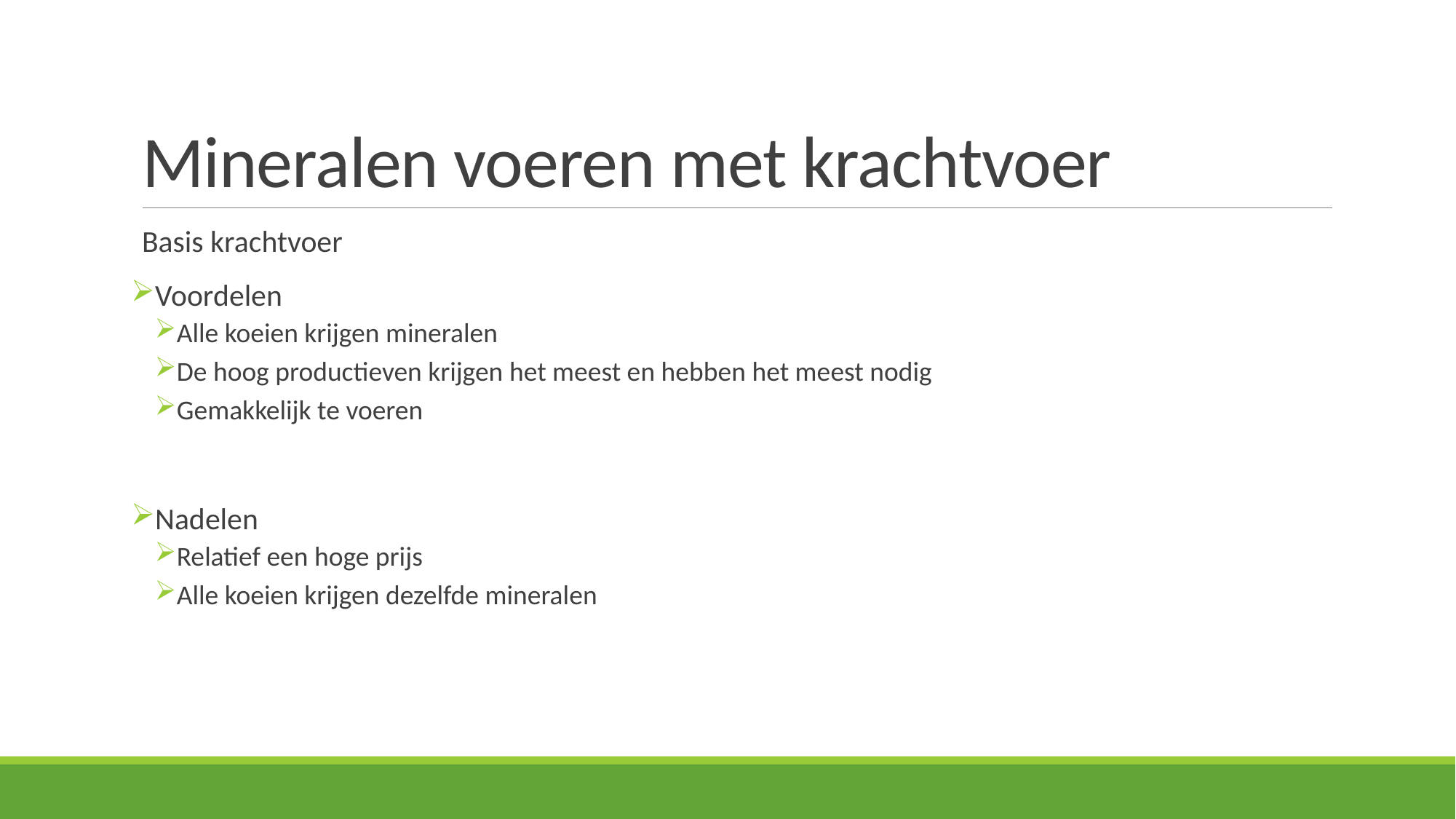

# Mineralen voeren met krachtvoer
Basis krachtvoer
Voordelen
Alle koeien krijgen mineralen
De hoog productieven krijgen het meest en hebben het meest nodig
Gemakkelijk te voeren

Nadelen
Relatief een hoge prijs
Alle koeien krijgen dezelfde mineralen